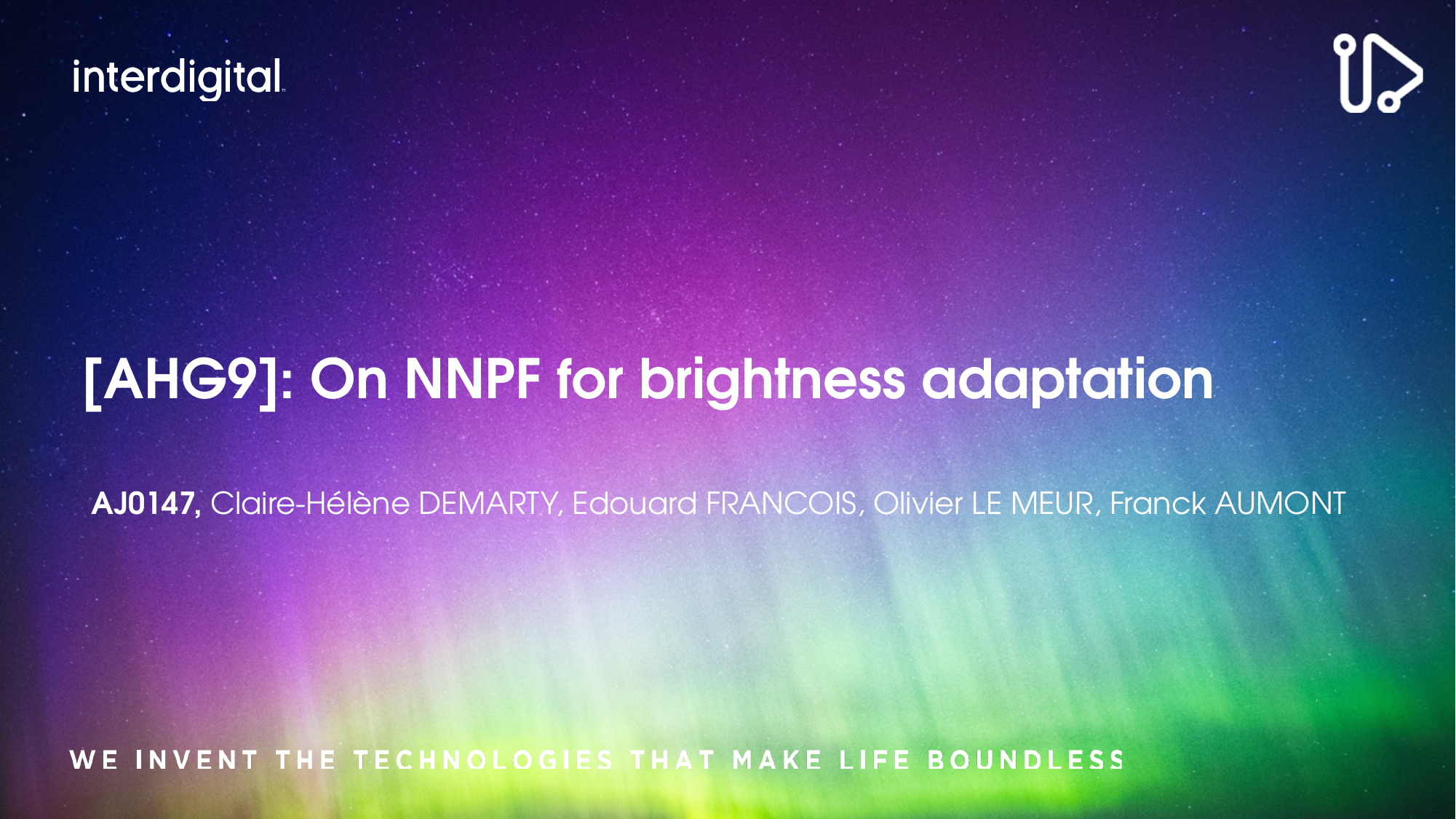

# [AHG9]: On NNPF for brightness adaptation
AJ0147, Claire-Hélène DEMARTY, Edouard FRANCOIS, Olivier LE MEUR, Franck AUMONT